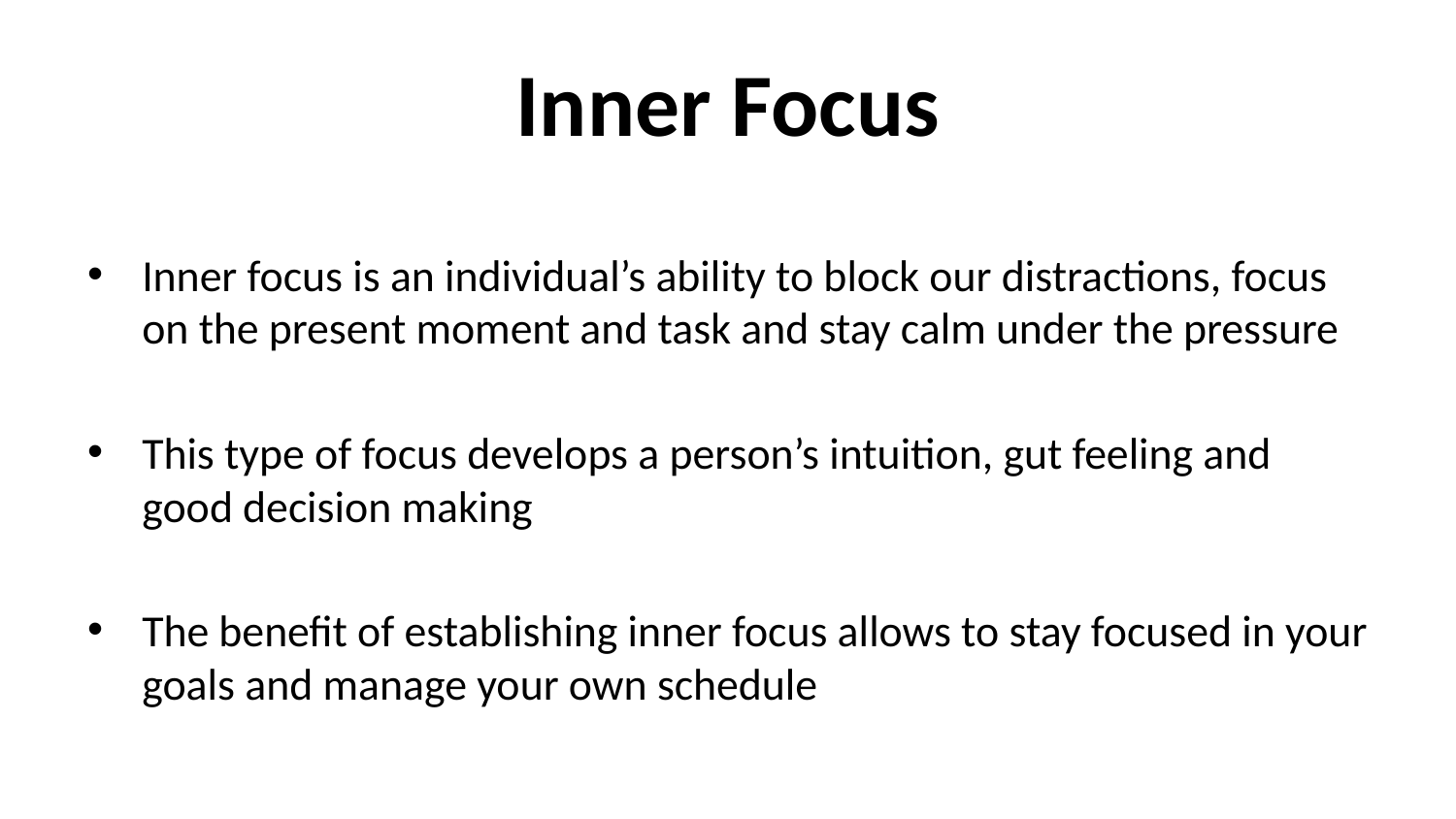

# Inner Focus
Inner focus is an individual’s ability to block our distractions, focus on the present moment and task and stay calm under the pressure

This type of focus develops a person’s intuition, gut feeling and good decision making

The benefit of establishing inner focus allows to stay focused in your goals and manage your own schedule